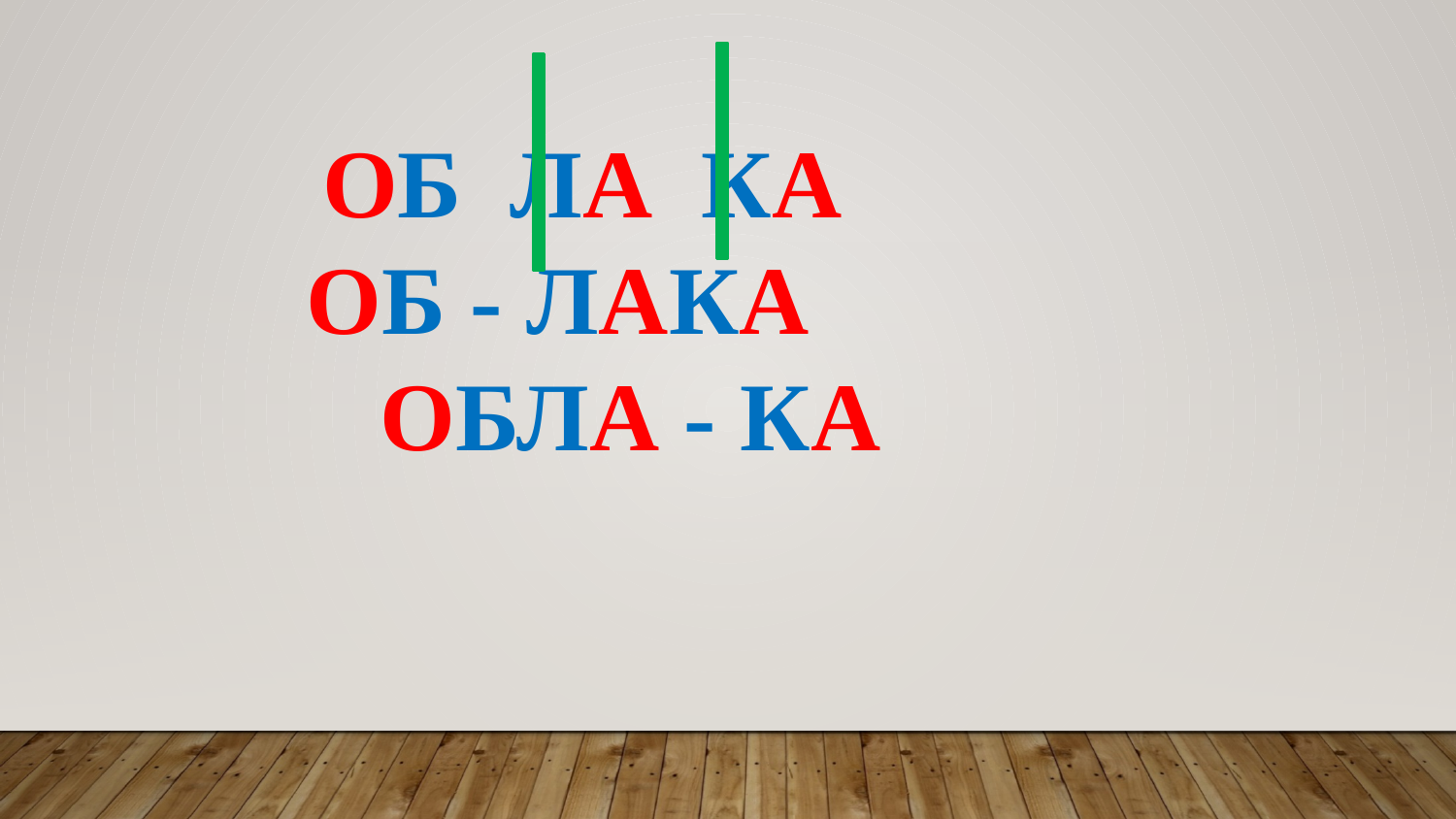

ОБ  ЛА  КА
ОБ - ЛАКА
ОБЛА - КА